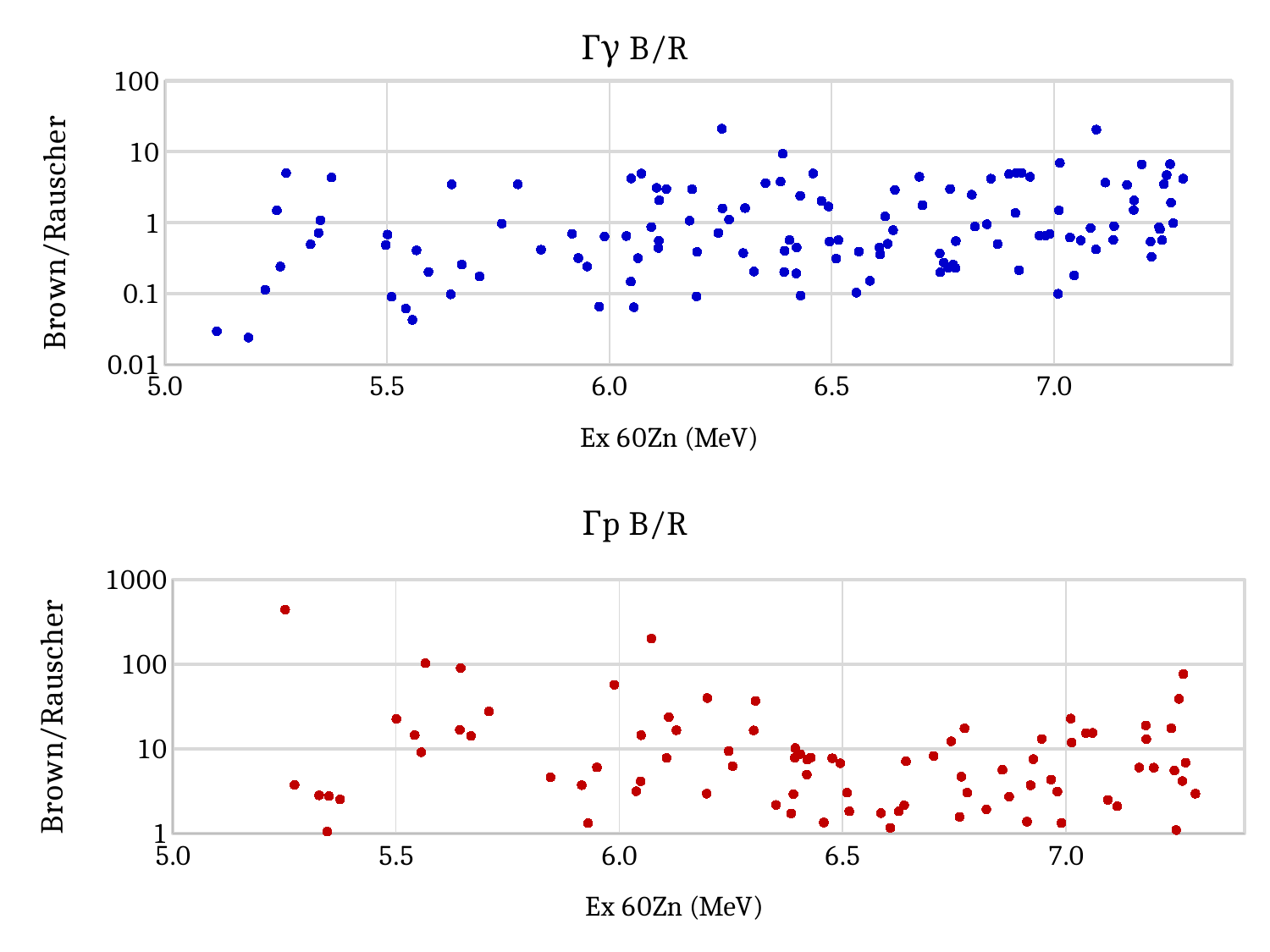

### Chart:

| Category | Γγ B/R |
|---|---|

### Chart:

| Category | Γp B/R |
|---|---|